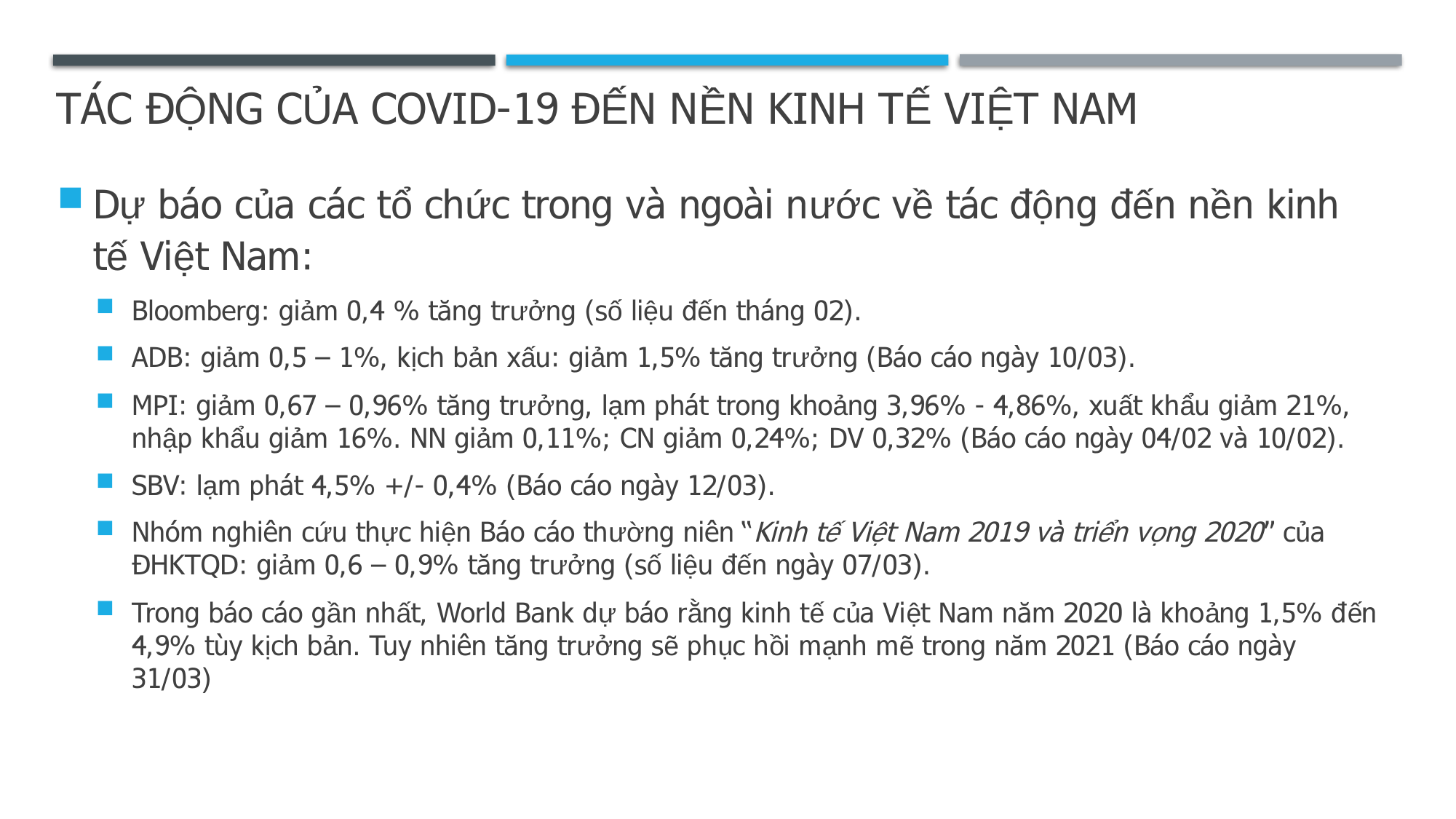

# Tác động của covid-19 đến nền kinh tế việt nam
Dự báo của các tổ chức trong và ngoài nước về tác động đến nền kinh tế Việt Nam:
Bloomberg: giảm 0,4 % tăng trưởng (số liệu đến tháng 02).
ADB: giảm 0,5 – 1%, kịch bản xấu: giảm 1,5% tăng trưởng (Báo cáo ngày 10/03).
MPI: giảm 0,67 – 0,96% tăng trưởng, lạm phát trong khoảng 3,96% - 4,86%, xuất khẩu giảm 21%, nhập khẩu giảm 16%. NN giảm 0,11%; CN giảm 0,24%; DV 0,32% (Báo cáo ngày 04/02 và 10/02).
SBV: lạm phát 4,5% +/- 0,4% (Báo cáo ngày 12/03).
Nhóm nghiên cứu thực hiện Báo cáo thường niên “Kinh tế Việt Nam 2019 và triển vọng 2020” của ĐHKTQD: giảm 0,6 – 0,9% tăng trưởng (số liệu đến ngày 07/03).
Trong báo cáo gần nhất, World Bank dự báo rằng kinh tế của Việt Nam năm 2020 là khoảng 1,5% đến 4,9% tùy kịch bản. Tuy nhiên tăng trưởng sẽ phục hồi mạnh mẽ trong năm 2021 (Báo cáo ngày 31/03)